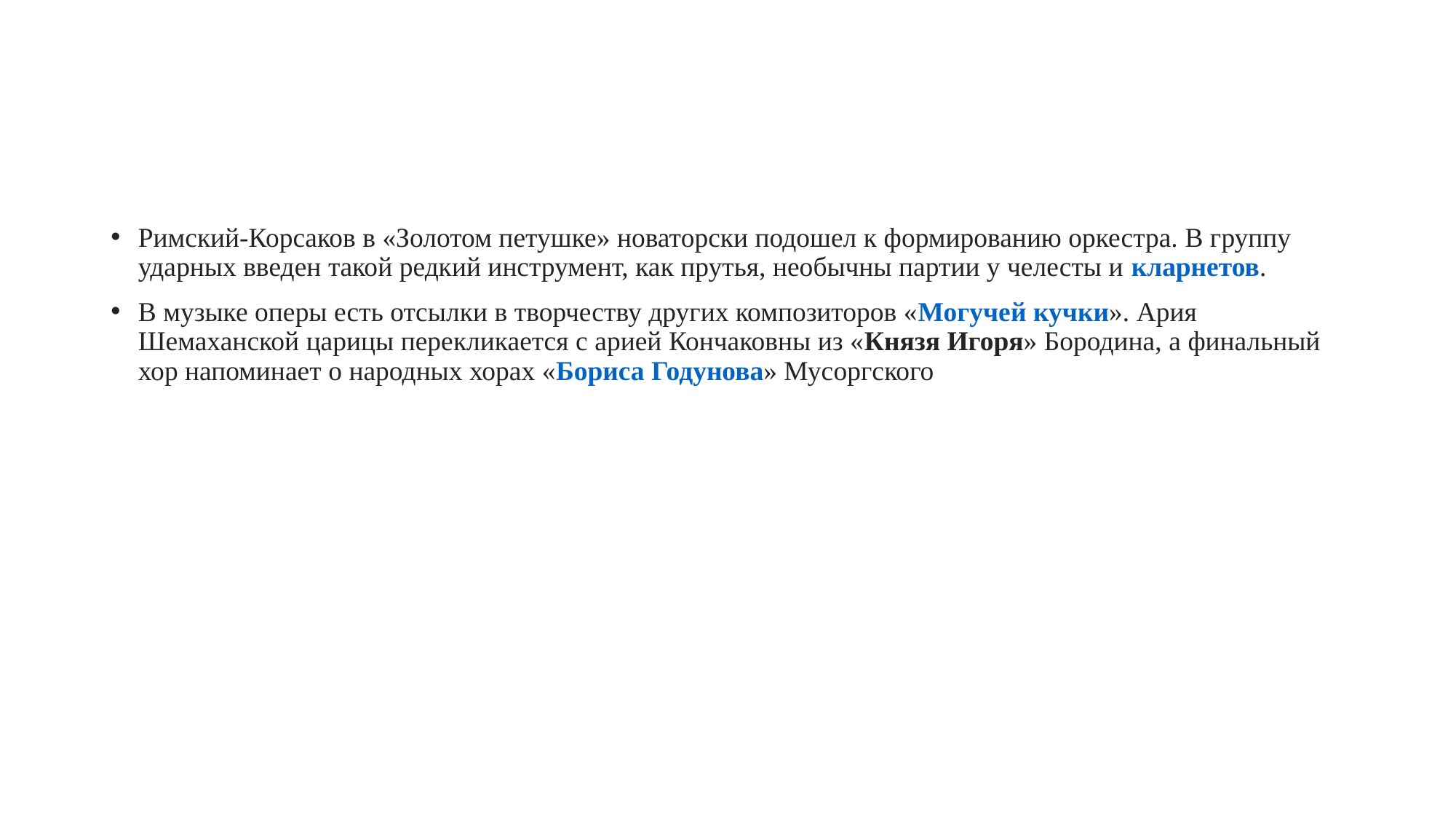

#
Римский-Корсаков в «Золотом петушке» новаторски подошел к формированию оркестра. В группу ударных введен такой редкий инструмент, как прутья, необычны партии у челесты и кларнетов.
В музыке оперы есть отсылки в творчеству других композиторов «Могучей кучки». Ария Шемаханской царицы перекликается с арией Кончаковны из «Князя Игоря» Бородина, а финальный хор напоминает о народных хорах «Бориса Годунова» Мусоргского